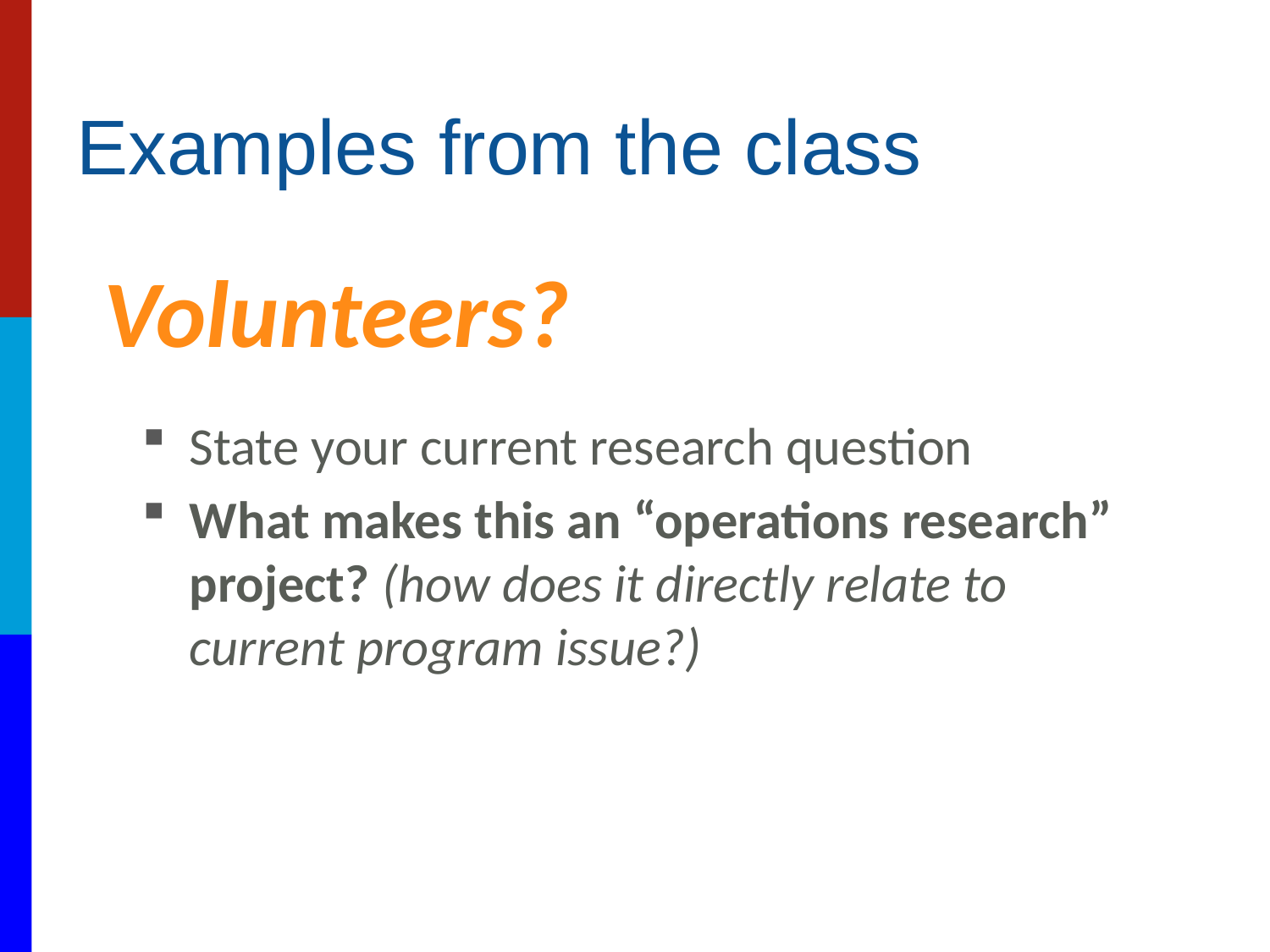

# Examples from the class
Volunteers?
State your current research question
What makes this an “operations research” project? (how does it directly relate to current program issue?)